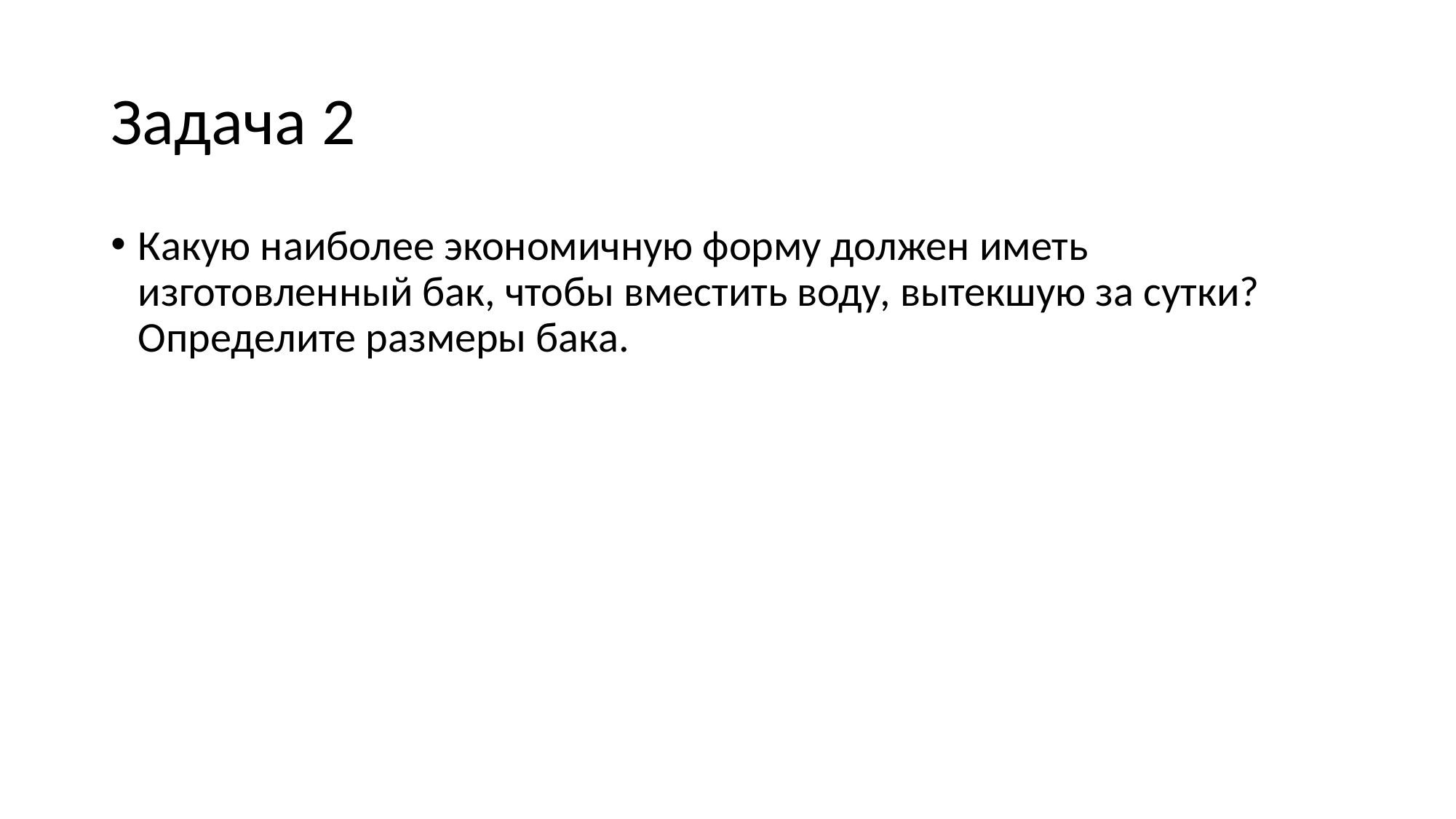

# Задача 2
Какую наиболее экономичную форму должен иметь изготовленный бак, чтобы вместить воду, вытекшую за сутки? Определите размеры бака.